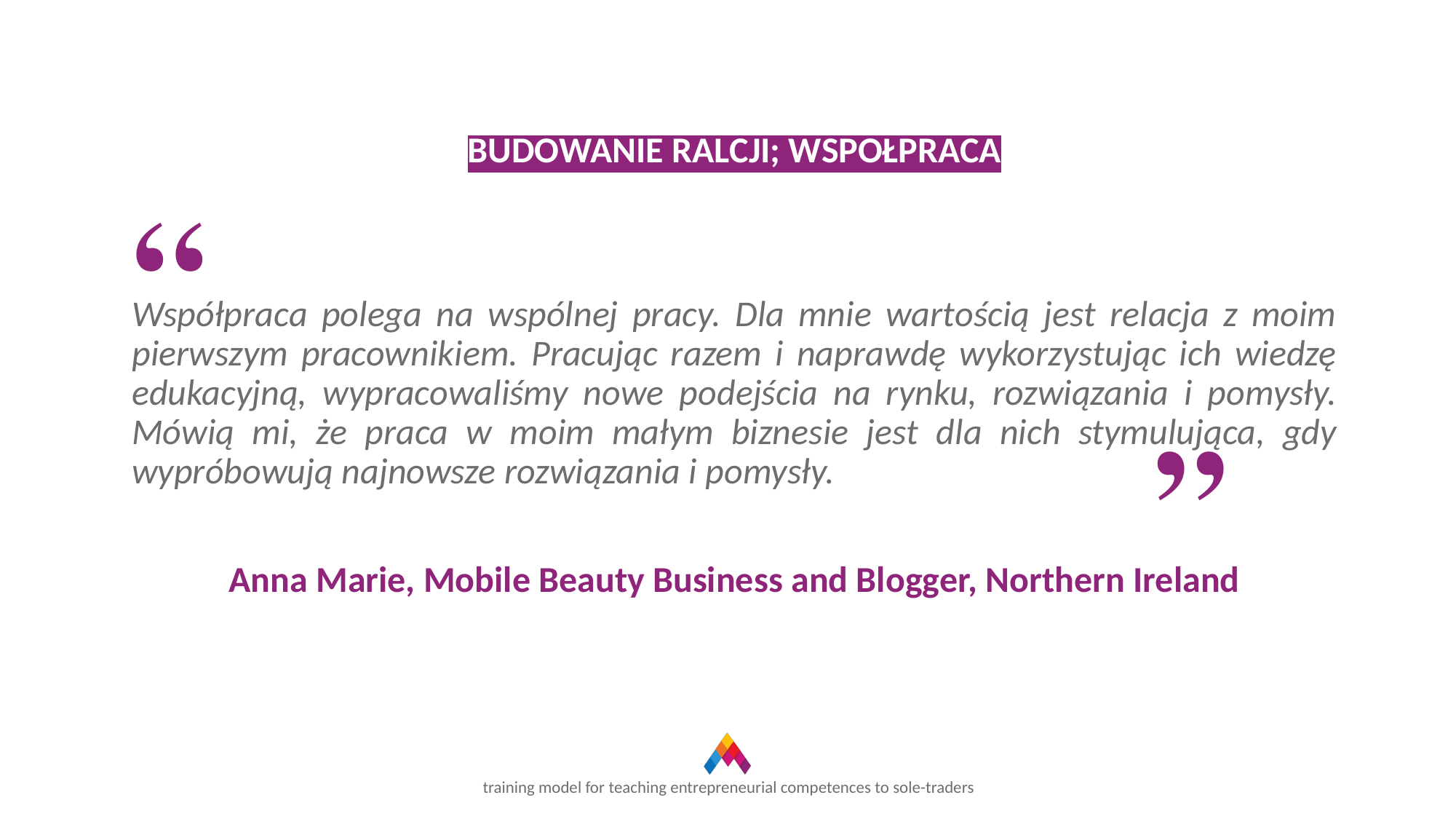

BUDOWANIE RALCJI; WSPOŁPRACA

Współpraca polega na wspólnej pracy. Dla mnie wartością jest relacja z moim pierwszym pracownikiem. Pracując razem i naprawdę wykorzystując ich wiedzę edukacyjną, wypracowaliśmy nowe podejścia na rynku, rozwiązania i pomysły. Mówią mi, że praca w moim małym biznesie jest dla nich stymulująca, gdy wypróbowują najnowsze rozwiązania i pomysły.

Anna Marie, Mobile Beauty Business and Blogger, Northern Ireland
“
“